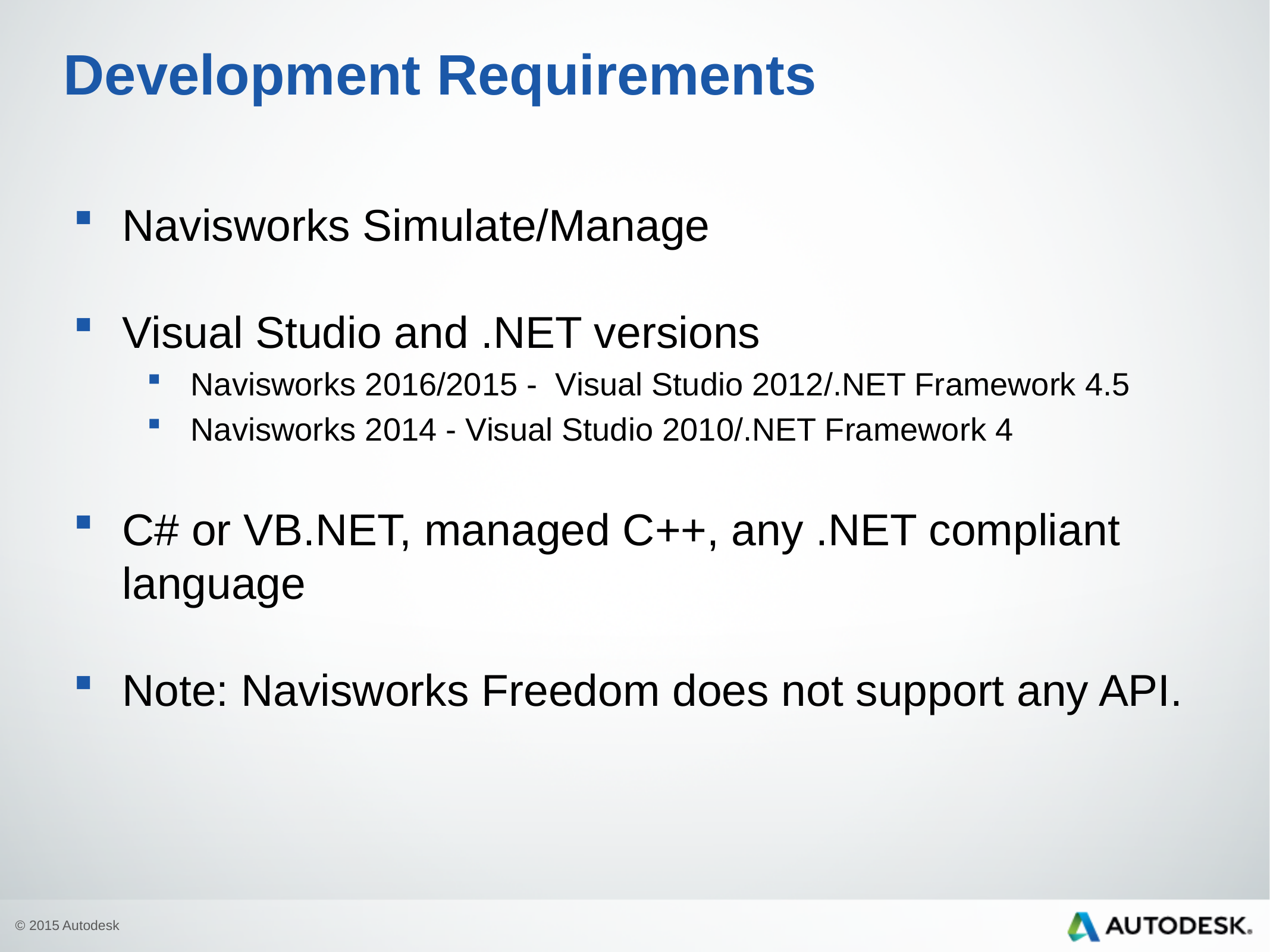

# Development Requirements
Navisworks Simulate/Manage

Visual Studio and .NET versions
Navisworks 2016/2015 -  Visual Studio 2012/.NET Framework 4.5
Navisworks 2014 - Visual Studio 2010/.NET Framework 4

C# or VB.NET, managed C++, any .NET compliant language

Note: Navisworks Freedom does not support any API.